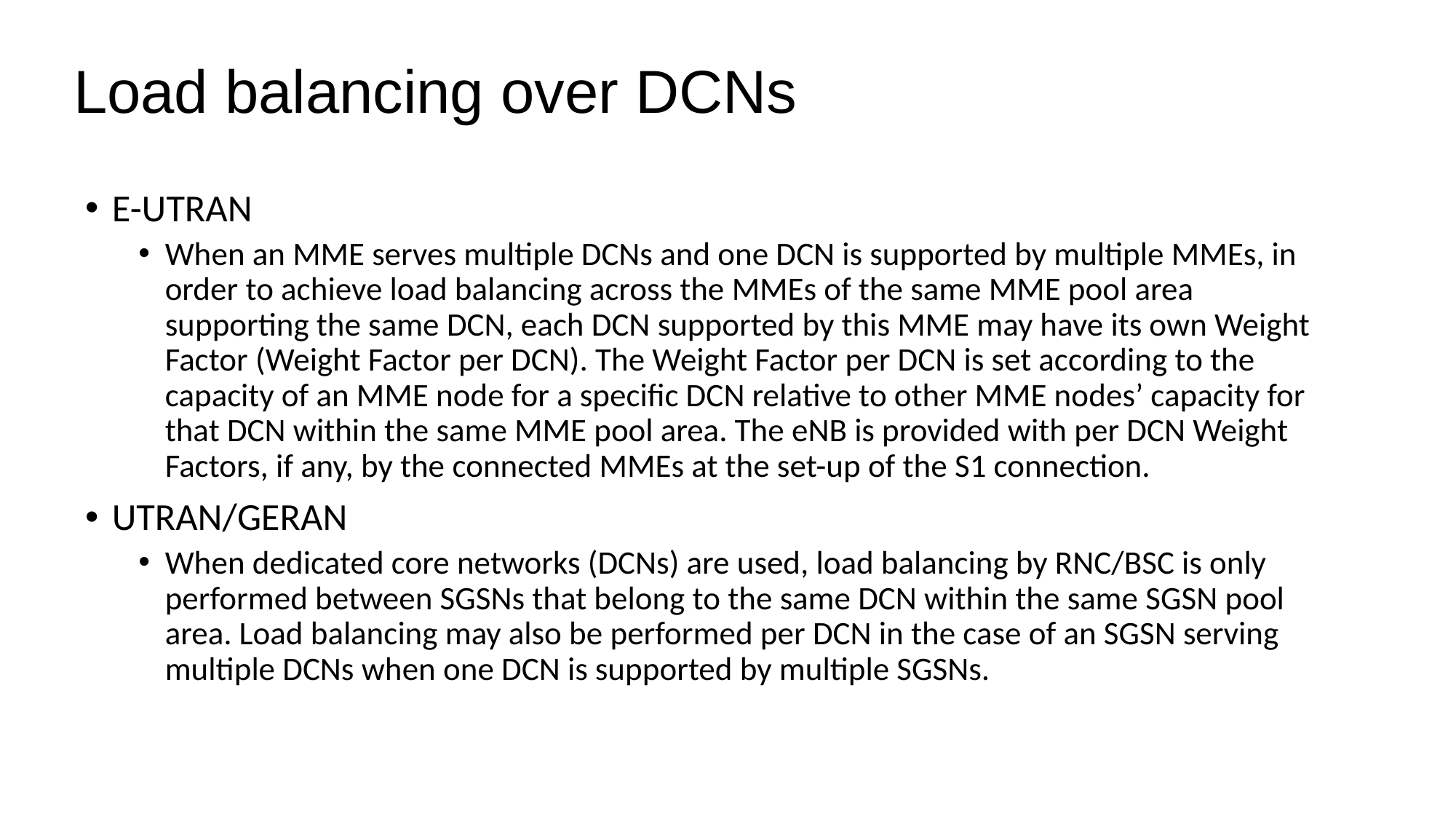

# Load balancing over DCNs
E-UTRAN
When an MME serves multiple DCNs and one DCN is supported by multiple MMEs, in order to achieve load balancing across the MMEs of the same MME pool area supporting the same DCN, each DCN supported by this MME may have its own Weight Factor (Weight Factor per DCN). The Weight Factor per DCN is set according to the capacity of an MME node for a specific DCN relative to other MME nodes’ capacity for that DCN within the same MME pool area. The eNB is provided with per DCN Weight Factors, if any, by the connected MMEs at the set-up of the S1 connection.
UTRAN/GERAN
When dedicated core networks (DCNs) are used, load balancing by RNC/BSC is only performed between SGSNs that belong to the same DCN within the same SGSN pool area. Load balancing may also be performed per DCN in the case of an SGSN serving multiple DCNs when one DCN is supported by multiple SGSNs.